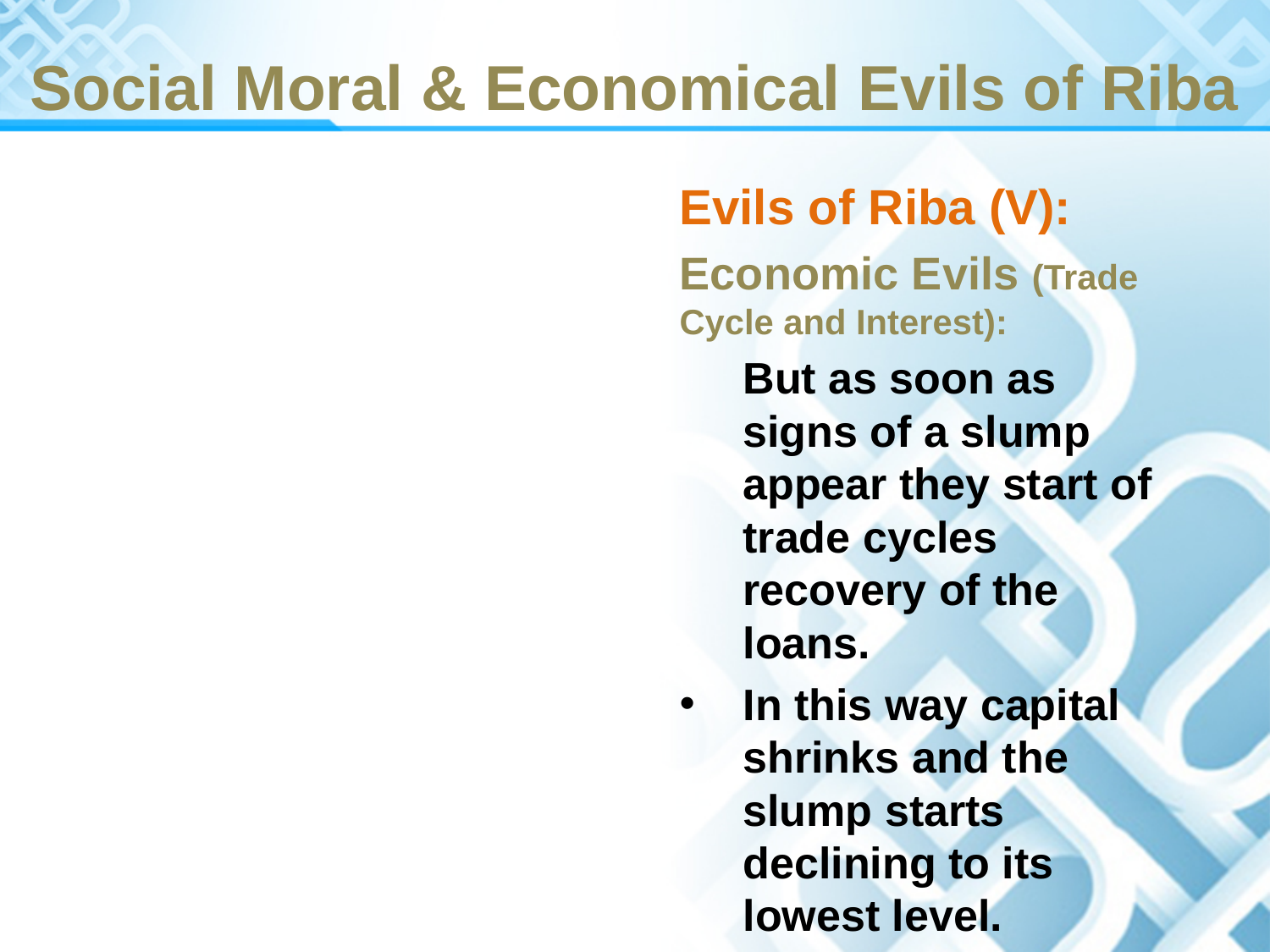

Social Moral & Economical Evils of Riba
Evils of Riba (V):
Economic Evils (Trade Cycle and Interest):
	But as soon as signs of a slump appear they start of trade cycles recovery of the loans.
In this way capital shrinks and the slump starts declining to its lowest level.